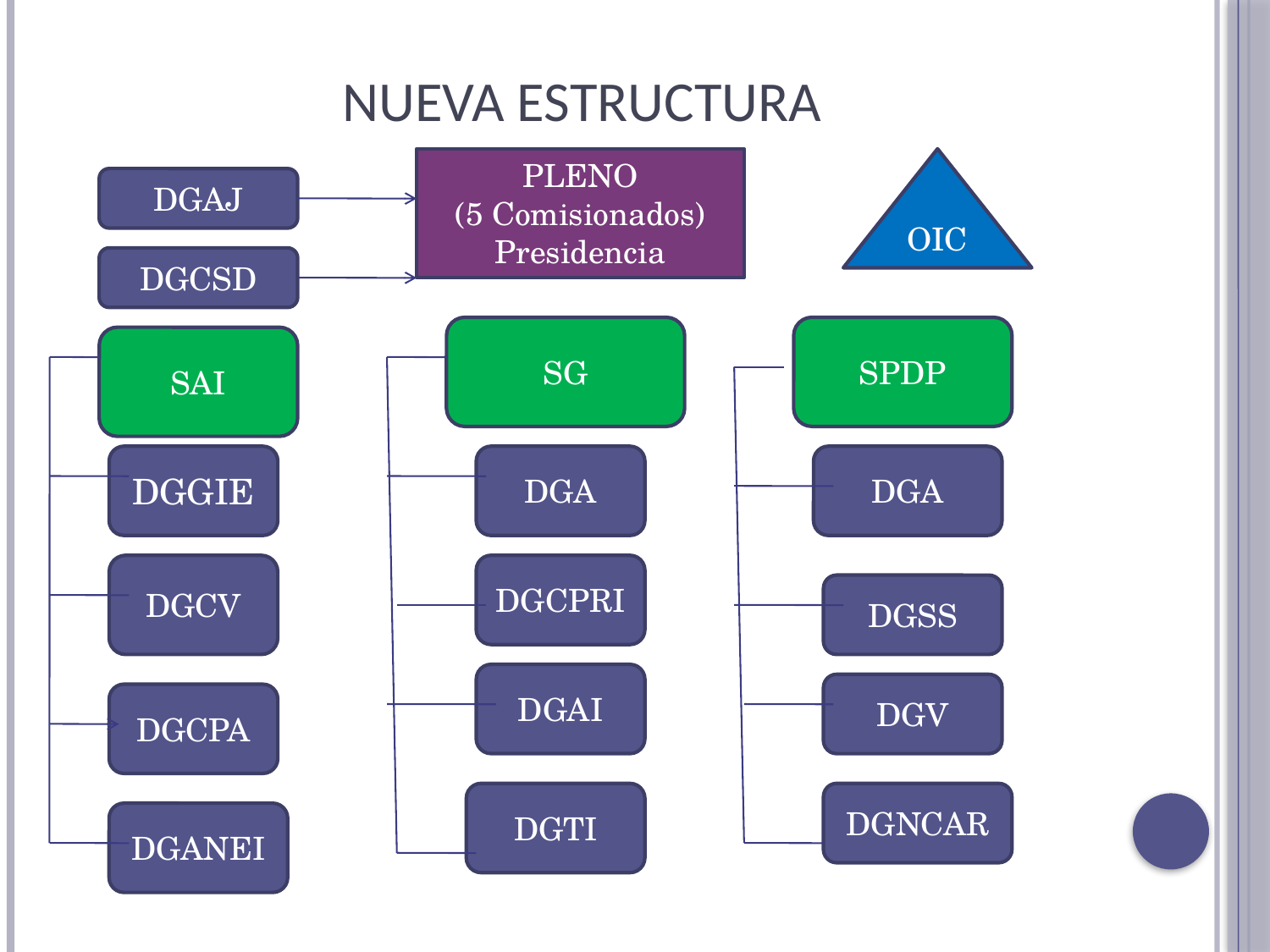

# Nueva estructura

PLENO
(5 Comisionados)
Presidencia
OIC
DGAJ
DGCSD
SG
SPDP
SAI
DGGIE
DGA
DGA
DGCV
DGCPRI
DGSS
DGAI
DGV
DGCPA
DGTI
DGNCAR
DGANEI